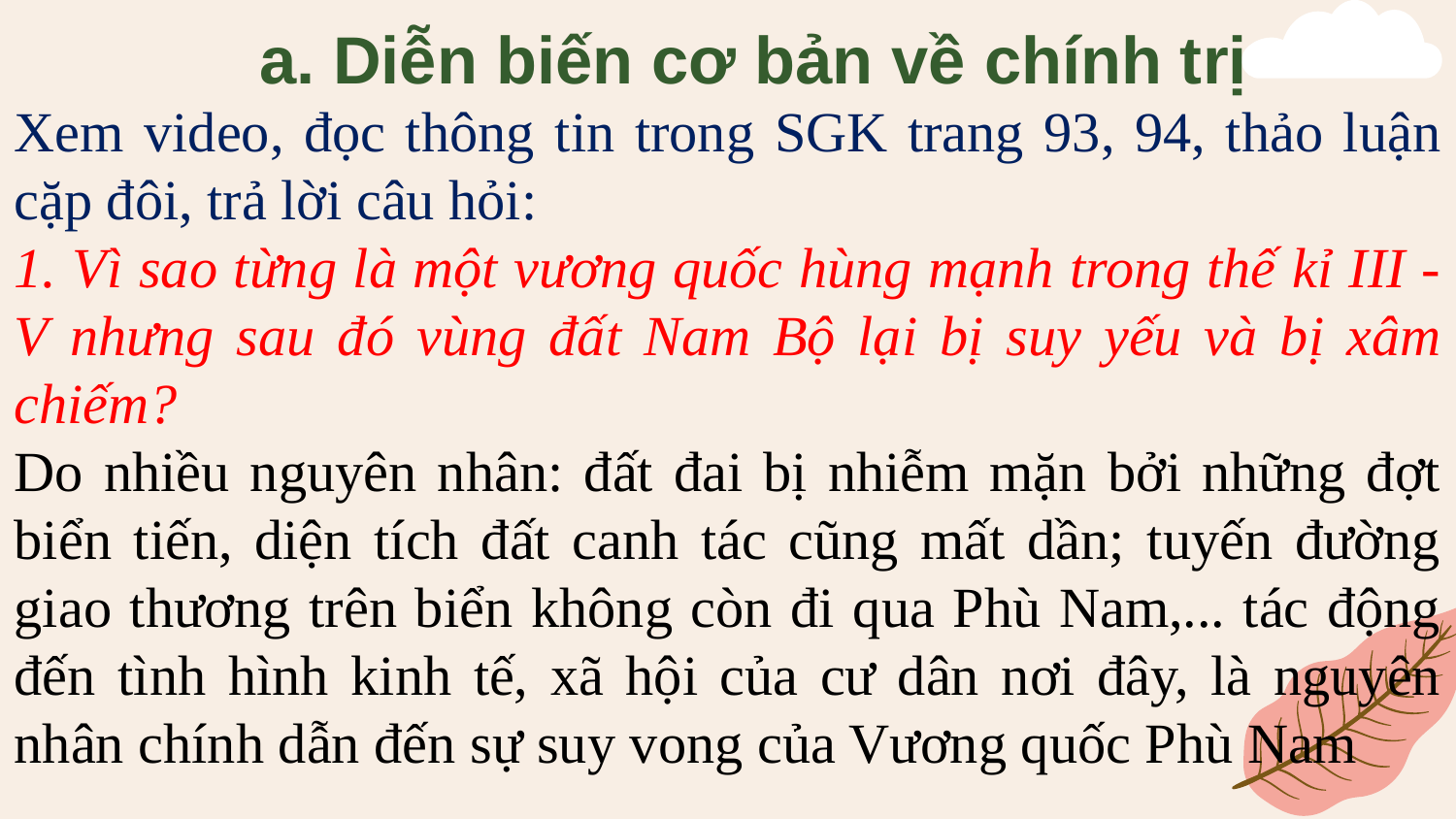

# a. Diễn biến cơ bản về chính trị
Xem video, đọc thông tin trong SGK trang 93, 94, thảo luận cặp đôi, trả lời câu hỏi:
1. Vì sao từng là một vương quốc hùng mạnh trong thế kỉ III -V nhưng sau đó vùng đất Nam Bộ lại bị suy yếu và bị xâm chiếm?
Do nhiều nguyên nhân: đất đai bị nhiễm mặn bởi những đợt biển tiến, diện tích đất canh tác cũng mất dần; tuyến đường giao thương trên biển không còn đi qua Phù Nam,... tác động đến tình hình kinh tế, xã hội của cư dân nơi đây, là nguyên nhân chính dẫn đến sự suy vong của Vương quốc Phù Nam